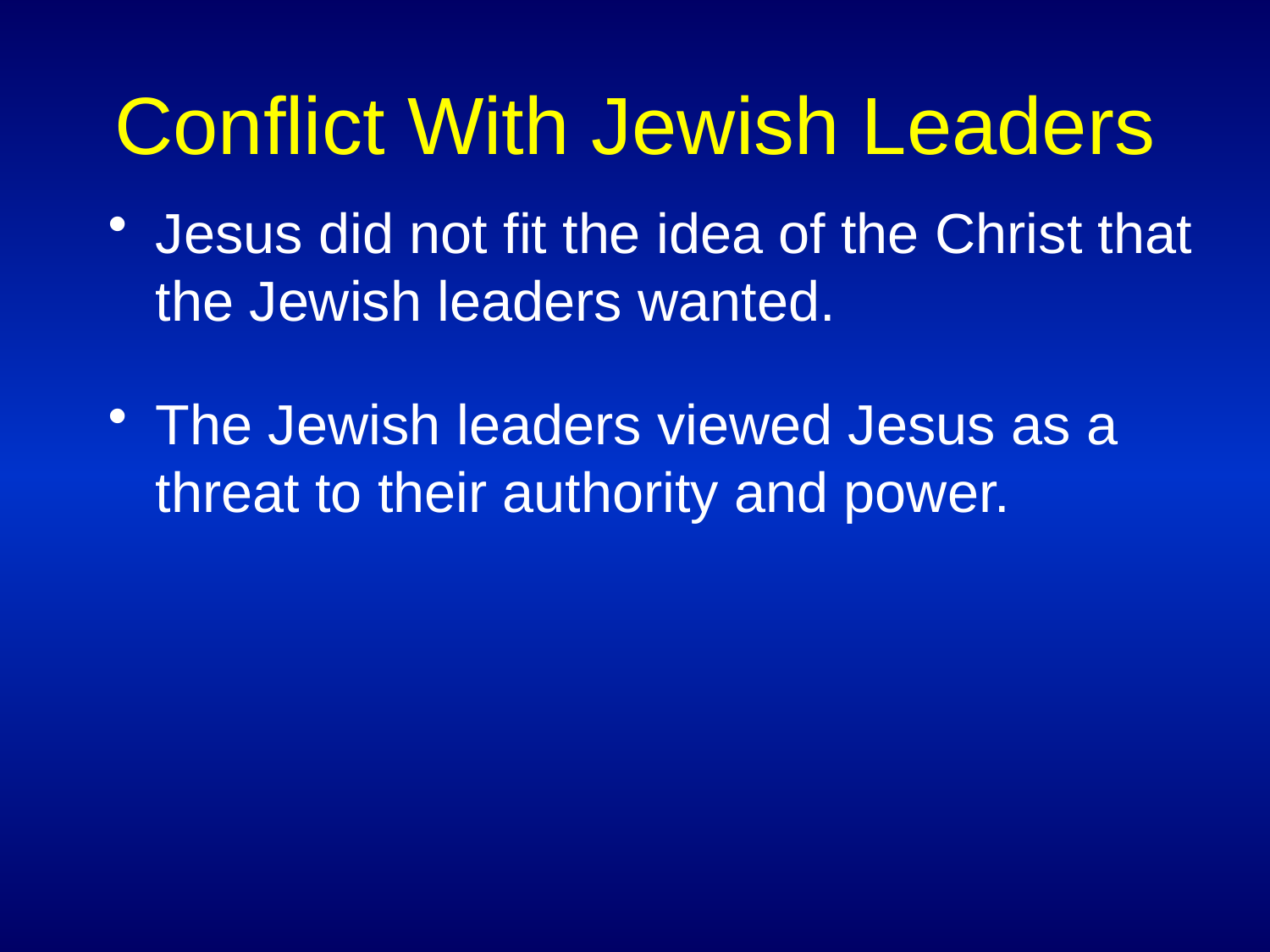

# Conflict With Jewish Leaders
Jesus did not fit the idea of the Christ that the Jewish leaders wanted.
The Jewish leaders viewed Jesus as a threat to their authority and power.